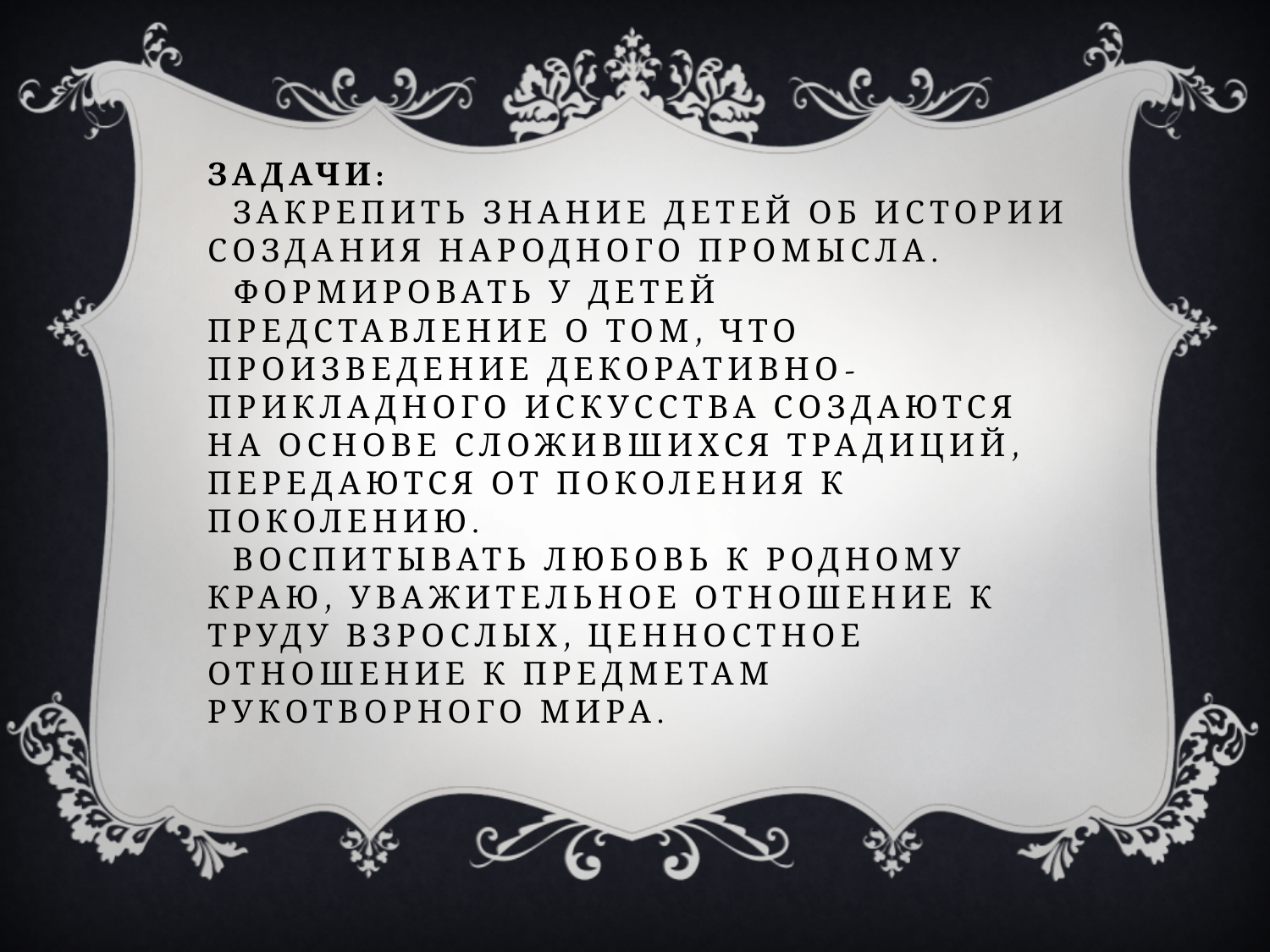

Задачи:
  Закрепить знание детей об истории создания народного промысла.
  Формировать у детей представление о том, что произведение декоративно-прикладного искусства создаются на основе сложившихся традиций, передаются от поколения к поколению.
  Воспитывать любовь к родному краю, уважительное отношение к труду взрослых, ценностное отношение к предметам рукотворного мира.